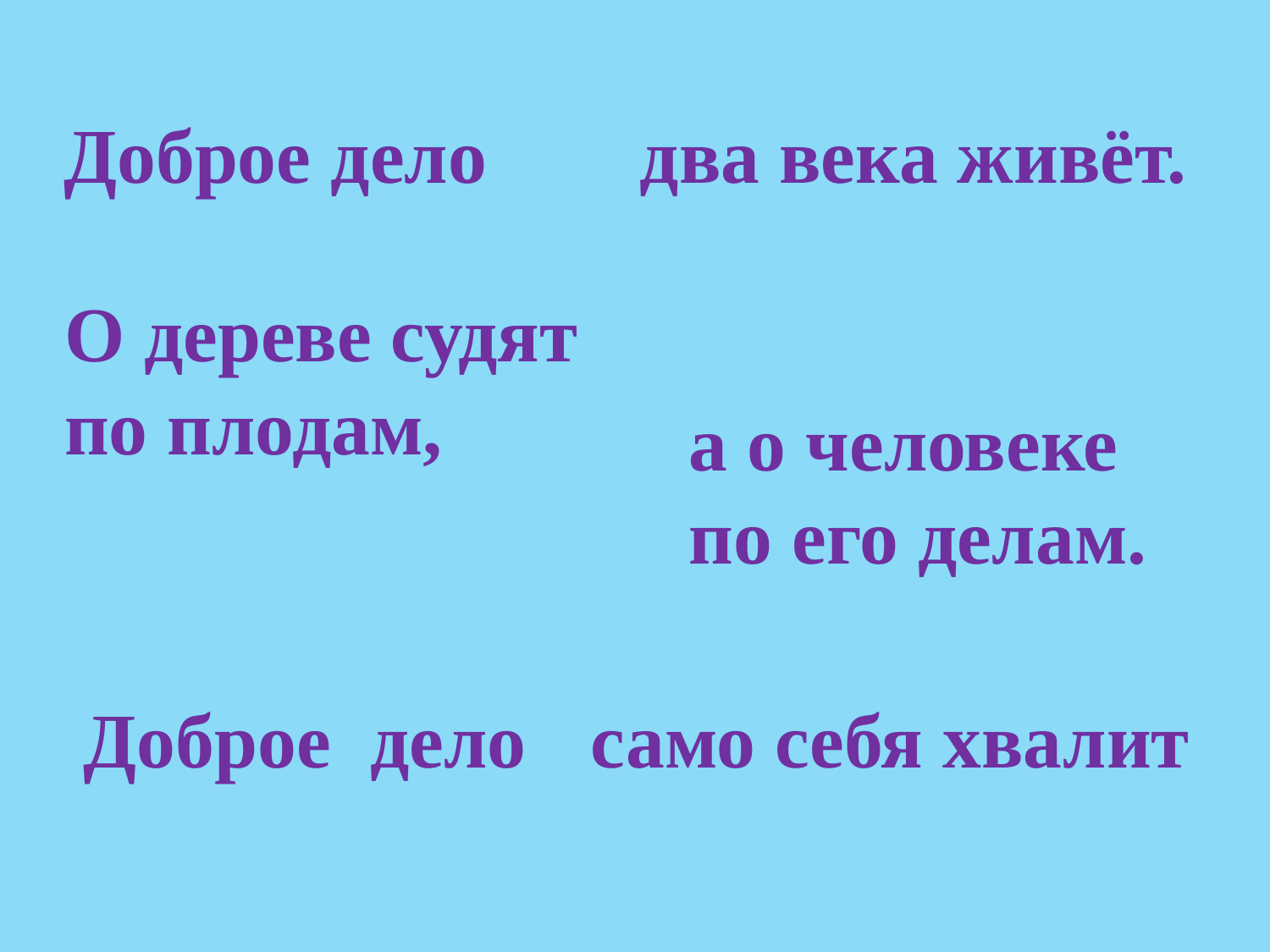

Доброе дело
два века живёт.
О дереве судят
по плодам,
а о человеке
по его делам.
Доброе  дело
само себя хвалит